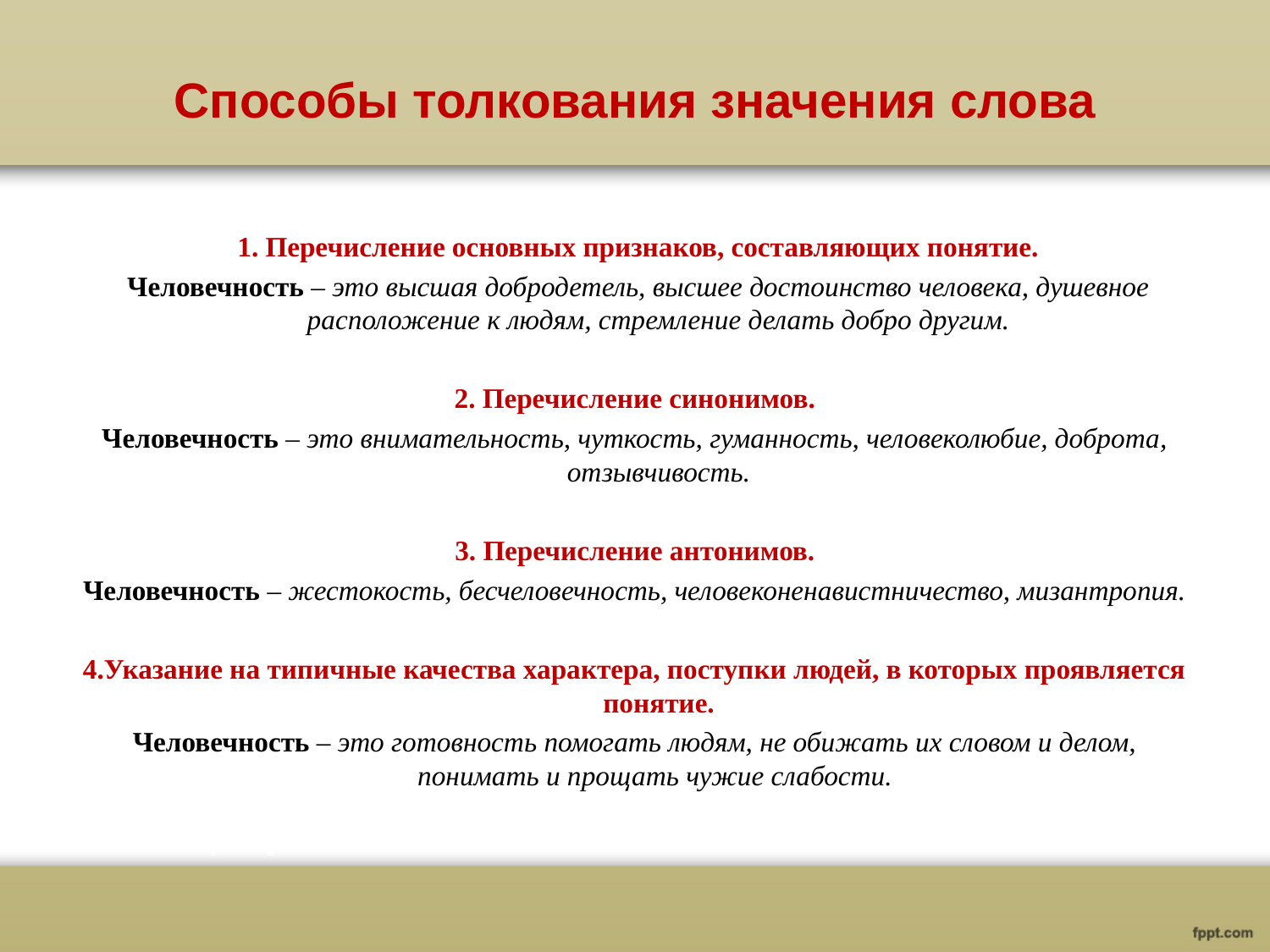

# Способы толкования значения слова
 1. Перечисление основных признаков, составляющих понятие.
 Человечность – это высшая добродетель, высшее достоинство человека, душевное расположение к людям, стремление делать добро другим.

2. Перечисление синонимов.
Человечность – это внимательность, чуткость, гуманность, человеколюбие, доброта, отзывчивость.

3. Перечисление антонимов.
Человечность – жестокость, бесчеловечность, человеконенавистничество, мизантропия.

4.Указание на типичные качества характера, поступки людей, в которых проявляется понятие.
Человечность – это готовность помогать людям, не обижать их словом и делом, понимать и прощать чужие слабости.